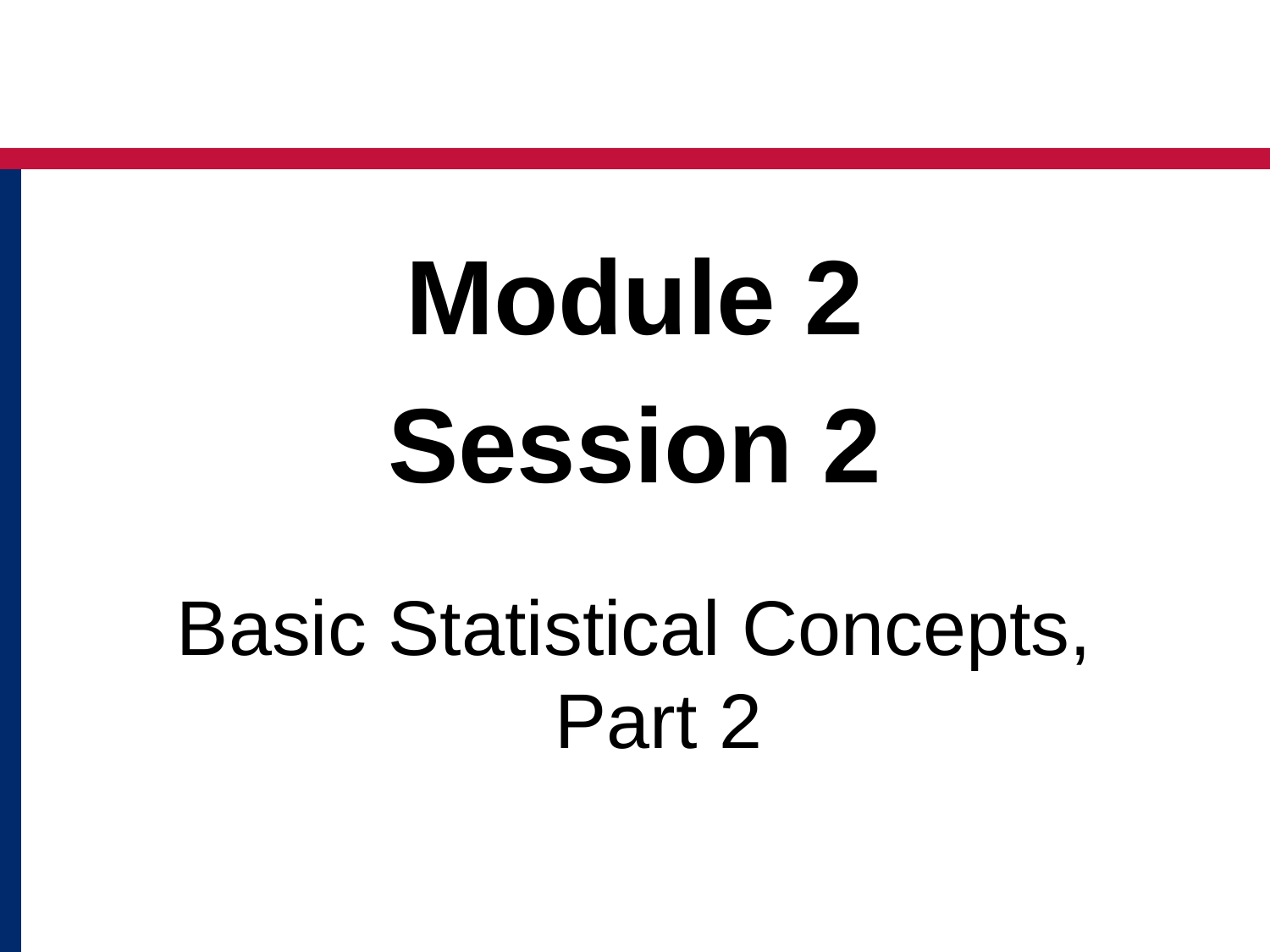

Module 2
Session 2

Basic Statistical Concepts, Part 2